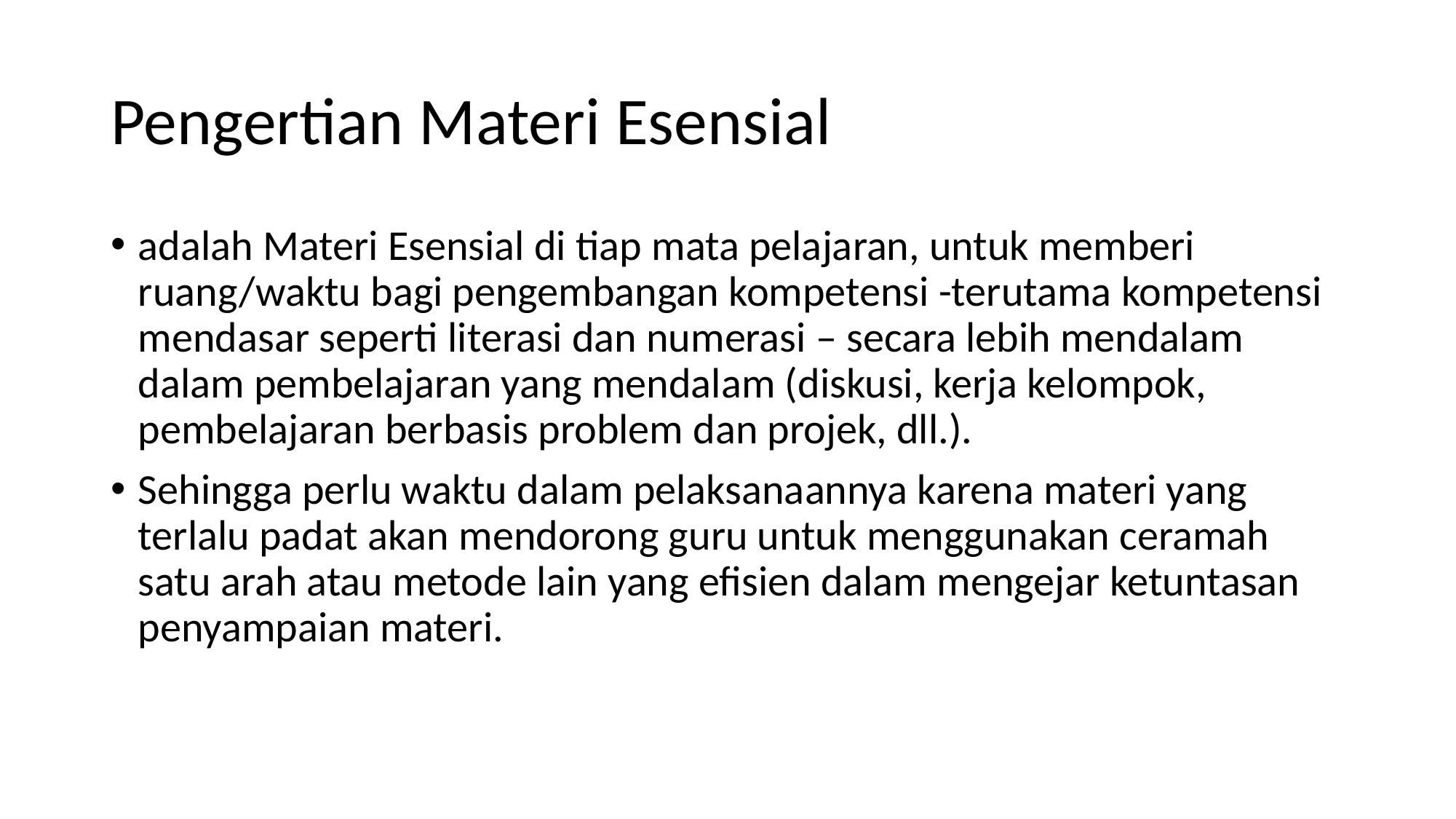

# Pengertian Materi Esensial
adalah Materi Esensial di tiap mata pelajaran, untuk memberi ruang/waktu bagi pengembangan kompetensi -terutama kompetensi mendasar seperti literasi dan numerasi – secara lebih mendalam dalam pembelajaran yang mendalam (diskusi, kerja kelompok, pembelajaran berbasis problem dan projek, dll.).
Sehingga perlu waktu dalam pelaksanaannya karena materi yang terlalu padat akan mendorong guru untuk menggunakan ceramah satu arah atau metode lain yang efisien dalam mengejar ketuntasan penyampaian materi.